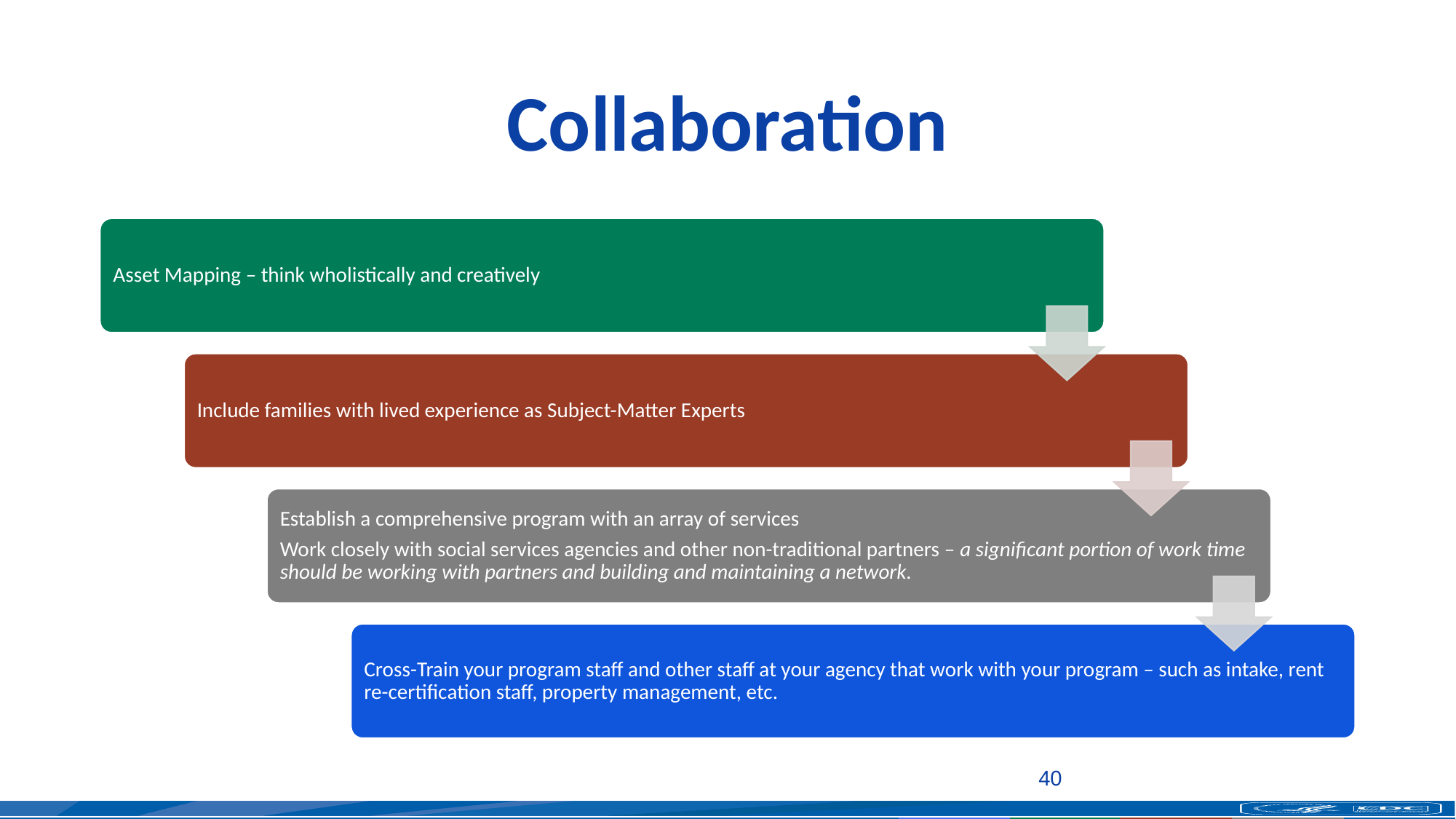

# Collaboration
Asset Mapping – think wholistically and creatively
Include families with lived experience as Subject-Matter Experts
Establish a comprehensive program with an array of services
Work closely with social services agencies and other non-traditional partners – a significant portion of work time should be working with partners and building and maintaining a network.
Cross-Train your program staff and other staff at your agency that work with your program – such as intake, rent re-certification staff, property management, etc.

40